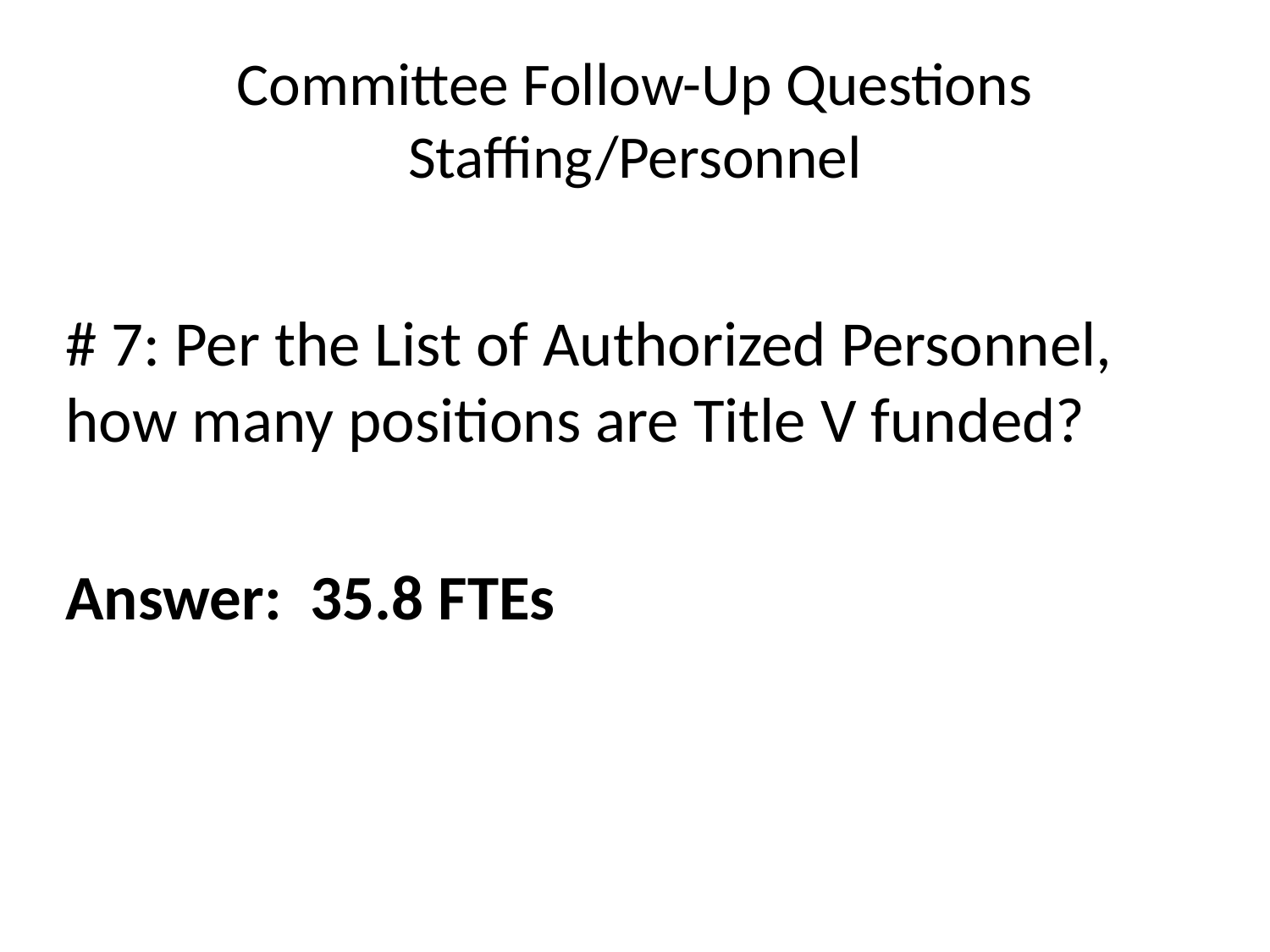

# Committee Follow-Up Questions Staffing/Personnel
# 7: Per the List of Authorized Personnel, how many positions are Title V funded?

Answer:  35.8 FTEs